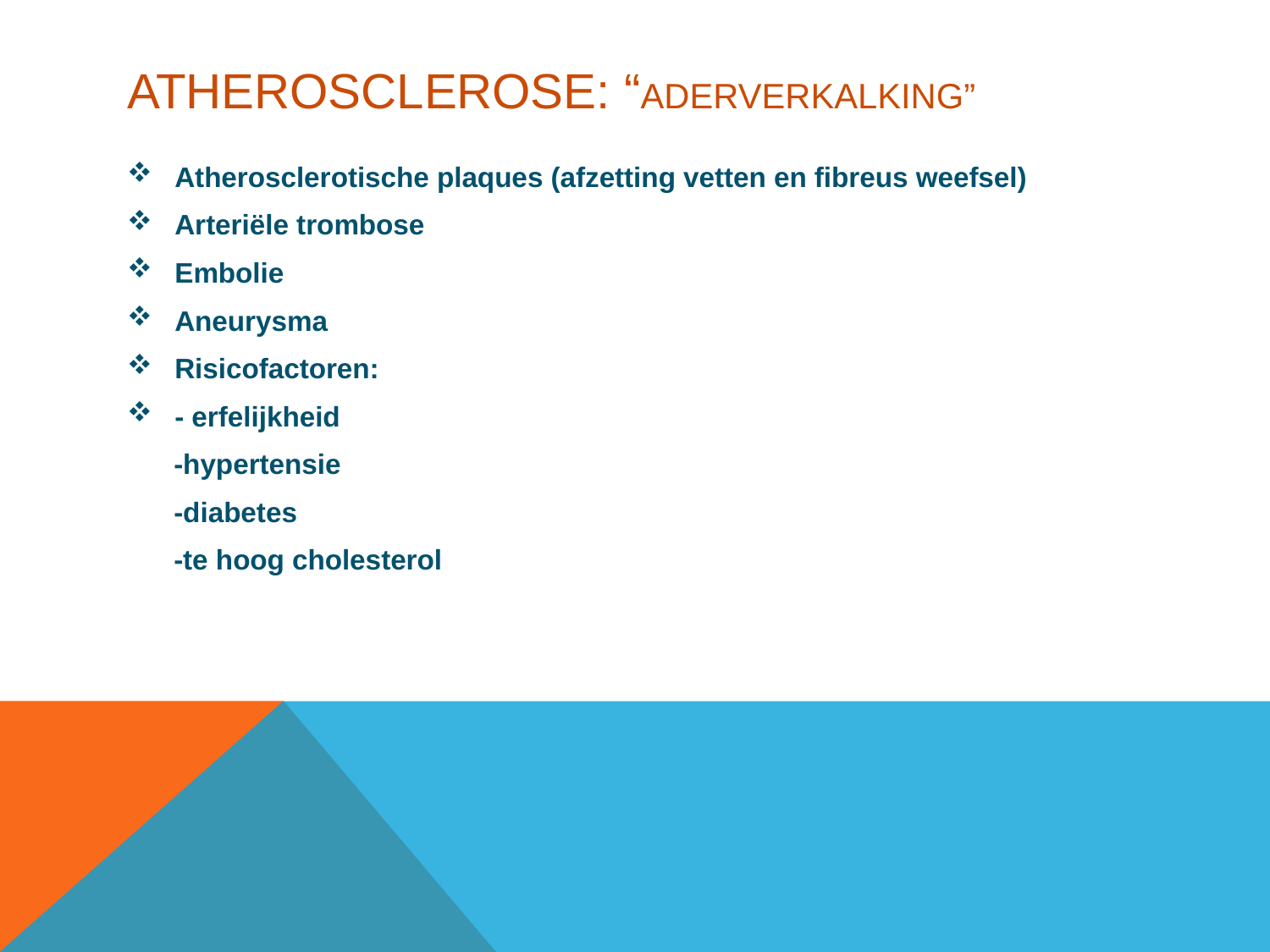

# Atherosclerose: “aderverkalking”
Atherosclerotische plaques (afzetting vetten en fibreus weefsel)
Arteriële trombose
Embolie
Aneurysma
Risicofactoren:
- erfelijkheid
      -hypertensie
      -diabetes
      -te hoog cholesterol